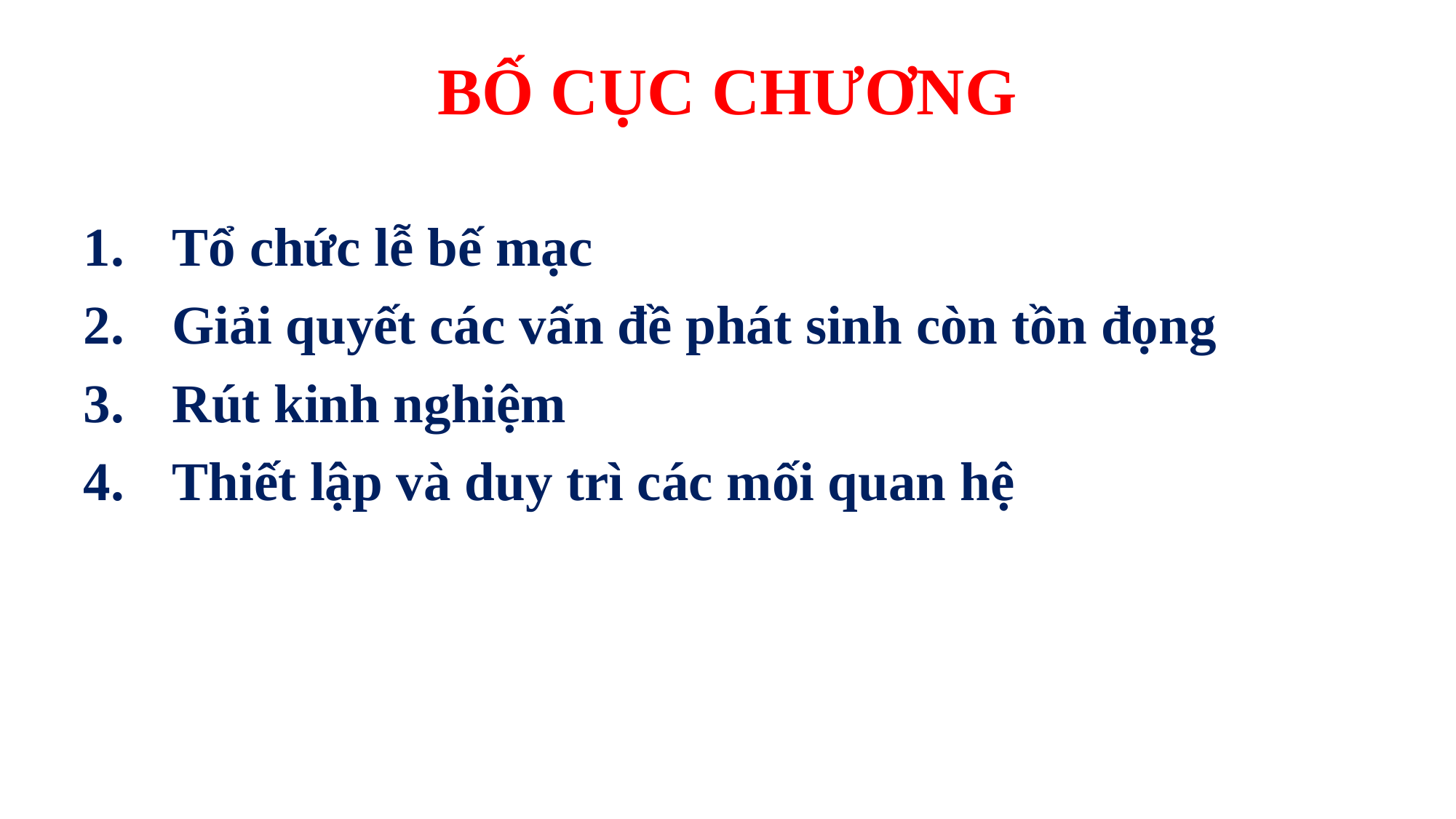

Tổ chức lễ bế mạc
Giải quyết các vấn đề phát sinh còn tồn đọng
Rút kinh nghiệm
Thiết lập và duy trì các mối quan hệ